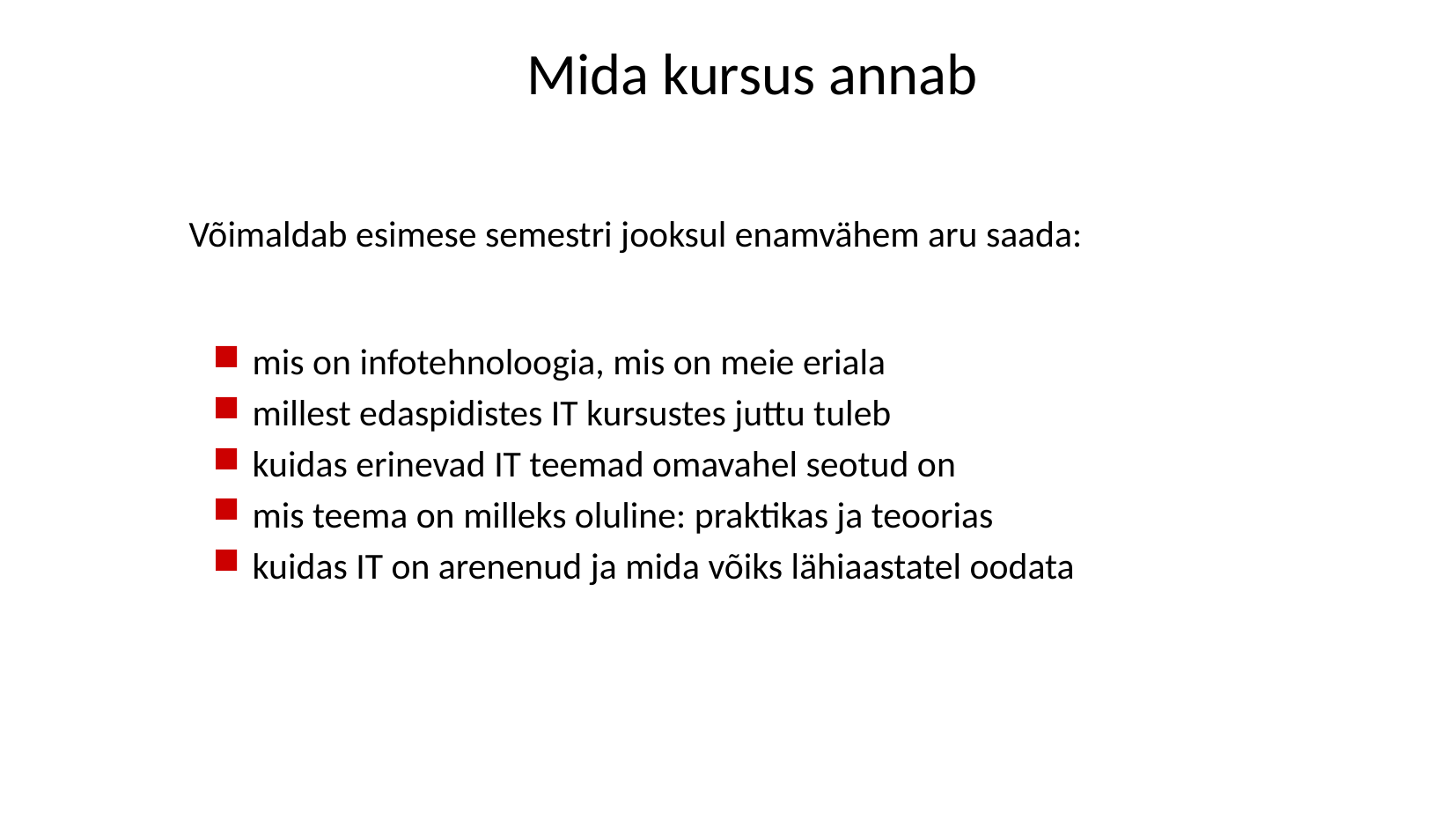

# Mida kursus annab

     Võimaldab esimese semestri jooksul enamvähem aru saada:

mis on infotehnoloogia, mis on meie eriala
millest edaspidistes IT kursustes juttu tuleb
kuidas erinevad IT teemad omavahel seotud on
mis teema on milleks oluline: praktikas ja teoorias
kuidas IT on arenenud ja mida võiks lähiaastatel oodata